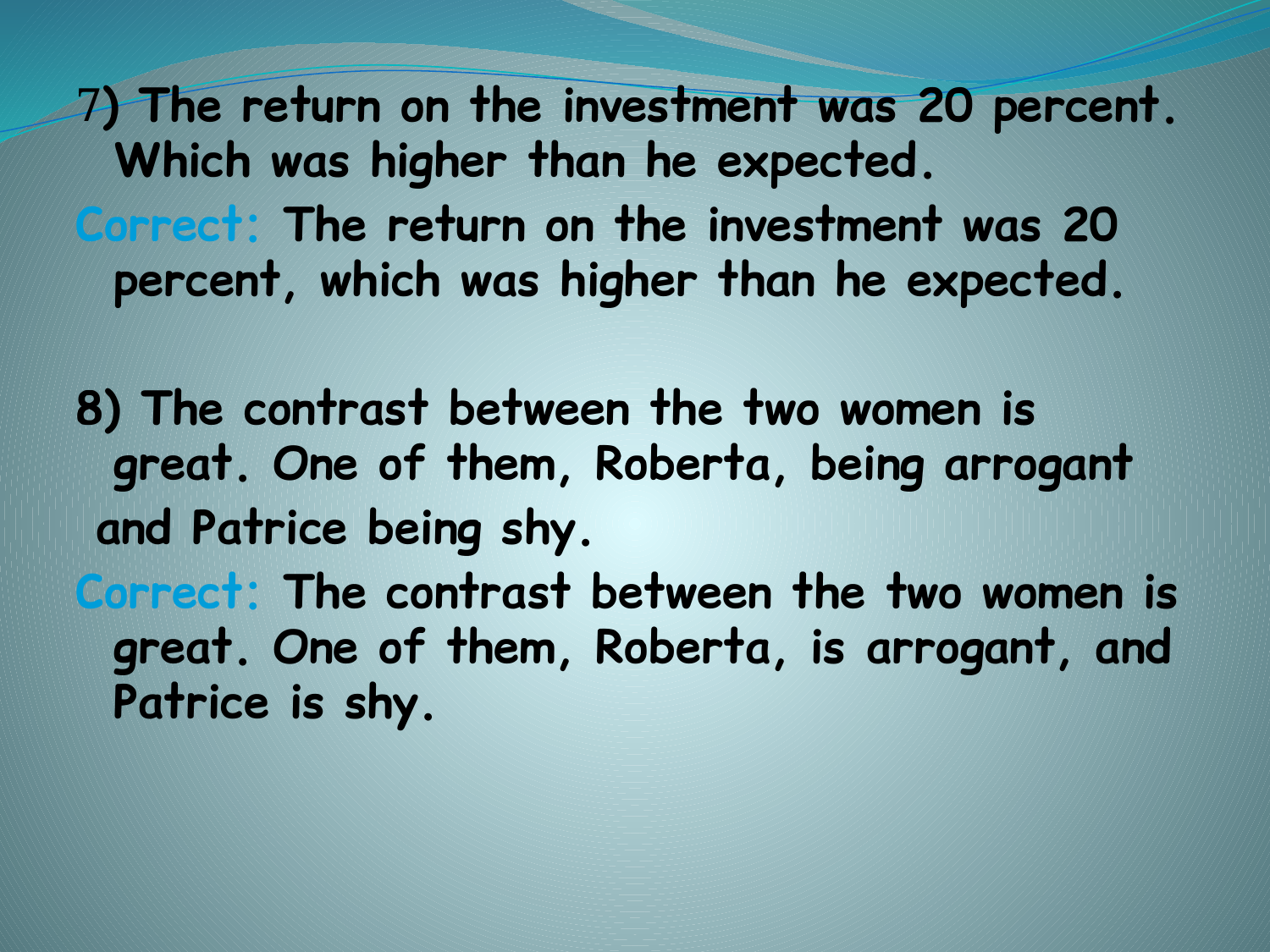

7) The return on the investment was 20 percent. Which was higher than he expected.
Correct: The return on the investment was 20 percent, which was higher than he expected.

8) The contrast between the two women is great. One of them, Roberta, being arrogant
 and Patrice being shy.
Correct: The contrast between the two women is great. One of them, Roberta, is arrogant, and Patrice is shy.